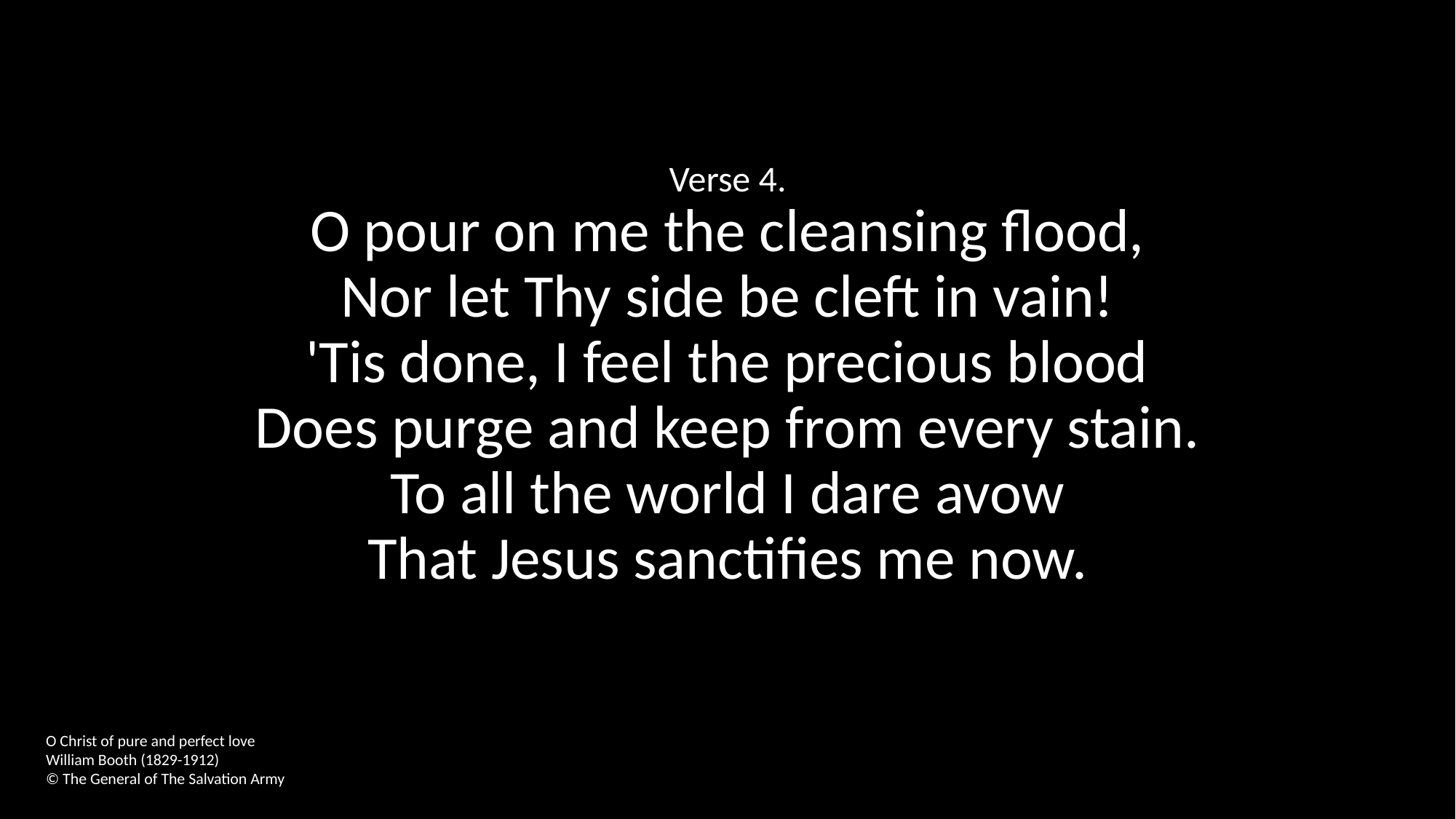

Verse 4.
O pour on me the cleansing flood,
Nor let Thy side be cleft in vain!
'Tis done, I feel the precious blood
Does purge and keep from every stain.
To all the world I dare avow
That Jesus sanctifies me now.
O Christ of pure and perfect love
William Booth (1829-1912)
© The General of The Salvation Army